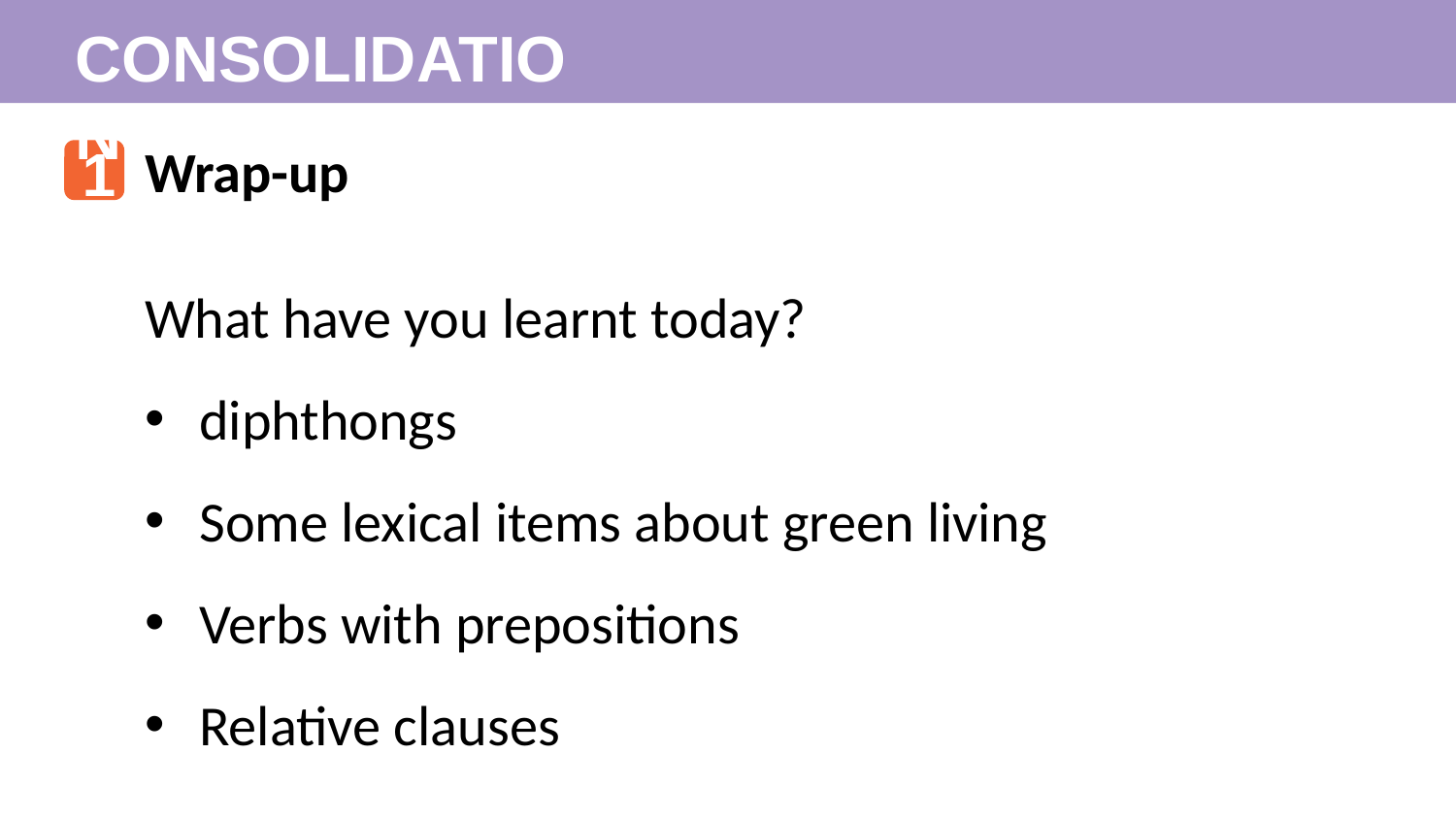

CONSOLIDATION
1
Wrap-up

What have you learnt today?
diphthongs
Some lexical items about green living
Verbs with prepositions
Relative clauses